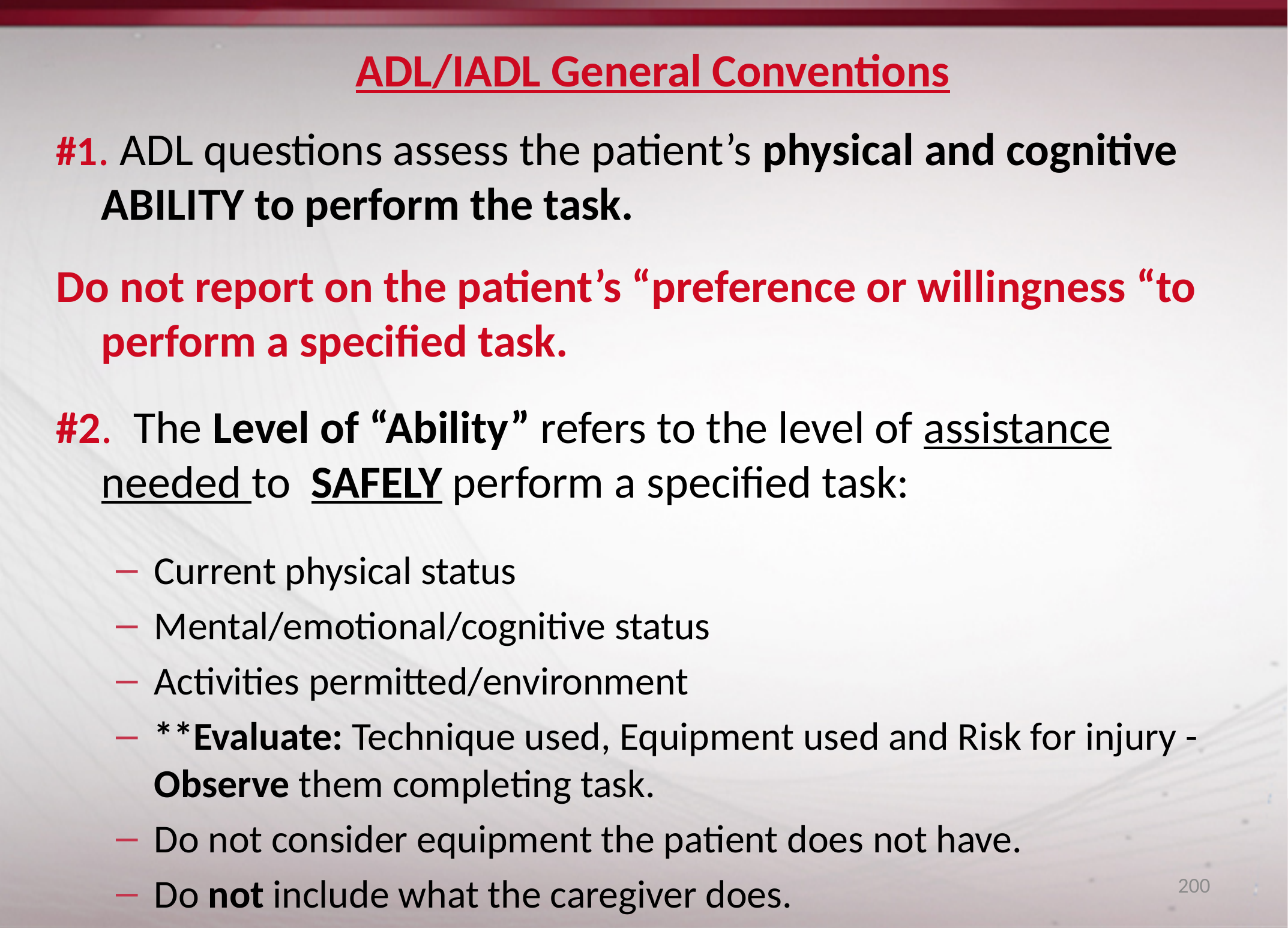

# ADL/IADL General Conventions
#1. ADL questions assess the patient’s physical and cognitive ABILITY to perform the task.

Do not report on the patient’s “preference or willingness “to perform a specified task.

#2.  The Level of “Ability” refers to the level of assistance needed to  SAFELY perform a specified task:

Current physical status
Mental/emotional/cognitive status
Activities permitted/environment
**Evaluate: Technique used, Equipment used and Risk for injury -  Observe them completing task.
Do not consider equipment the patient does not have.
Do not include what the caregiver does.
200